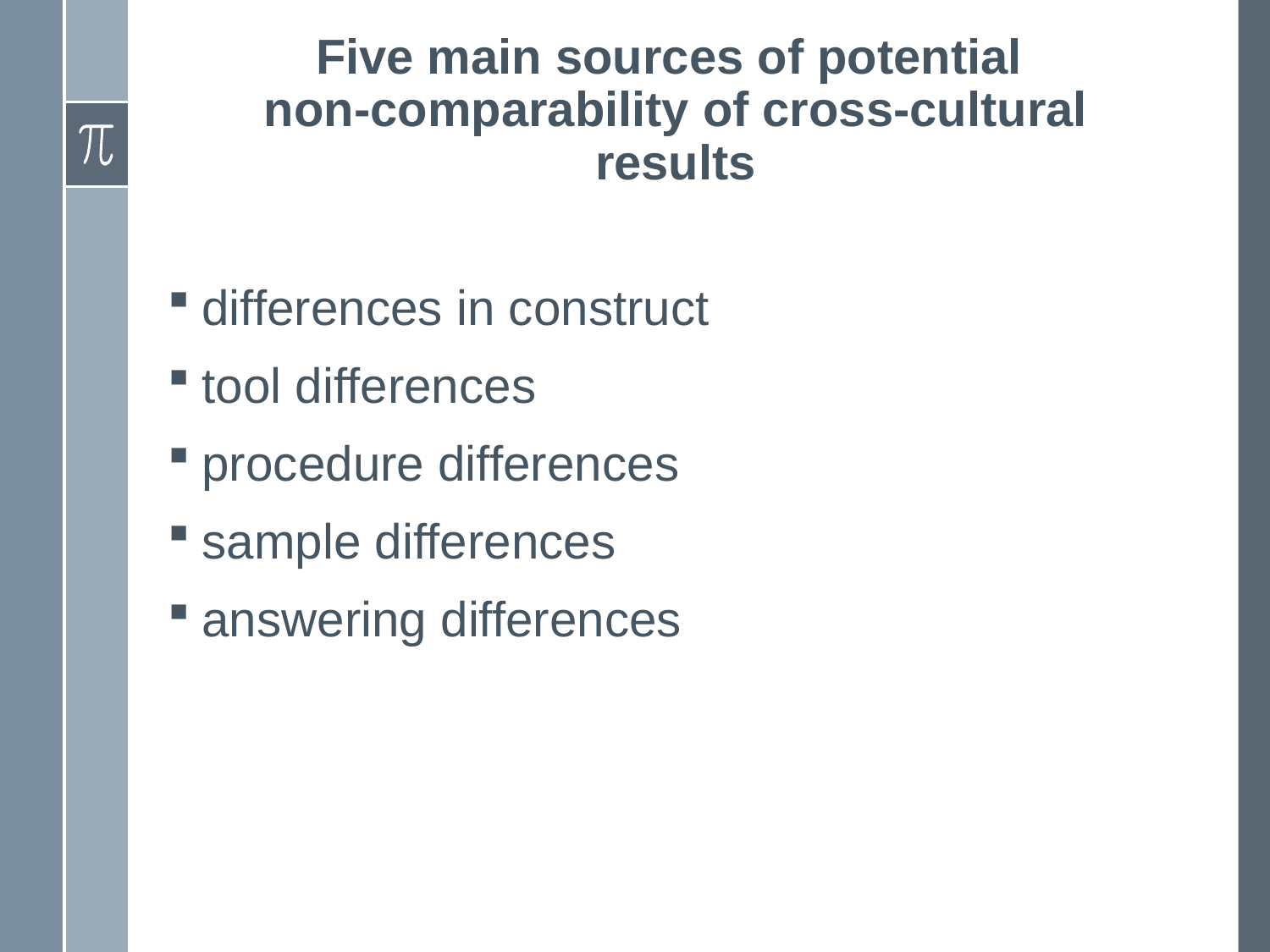

# Five main sources of potential non-comparability of cross-cultural results
differences in construct
tool differences
procedure differences
sample differences
answering differences